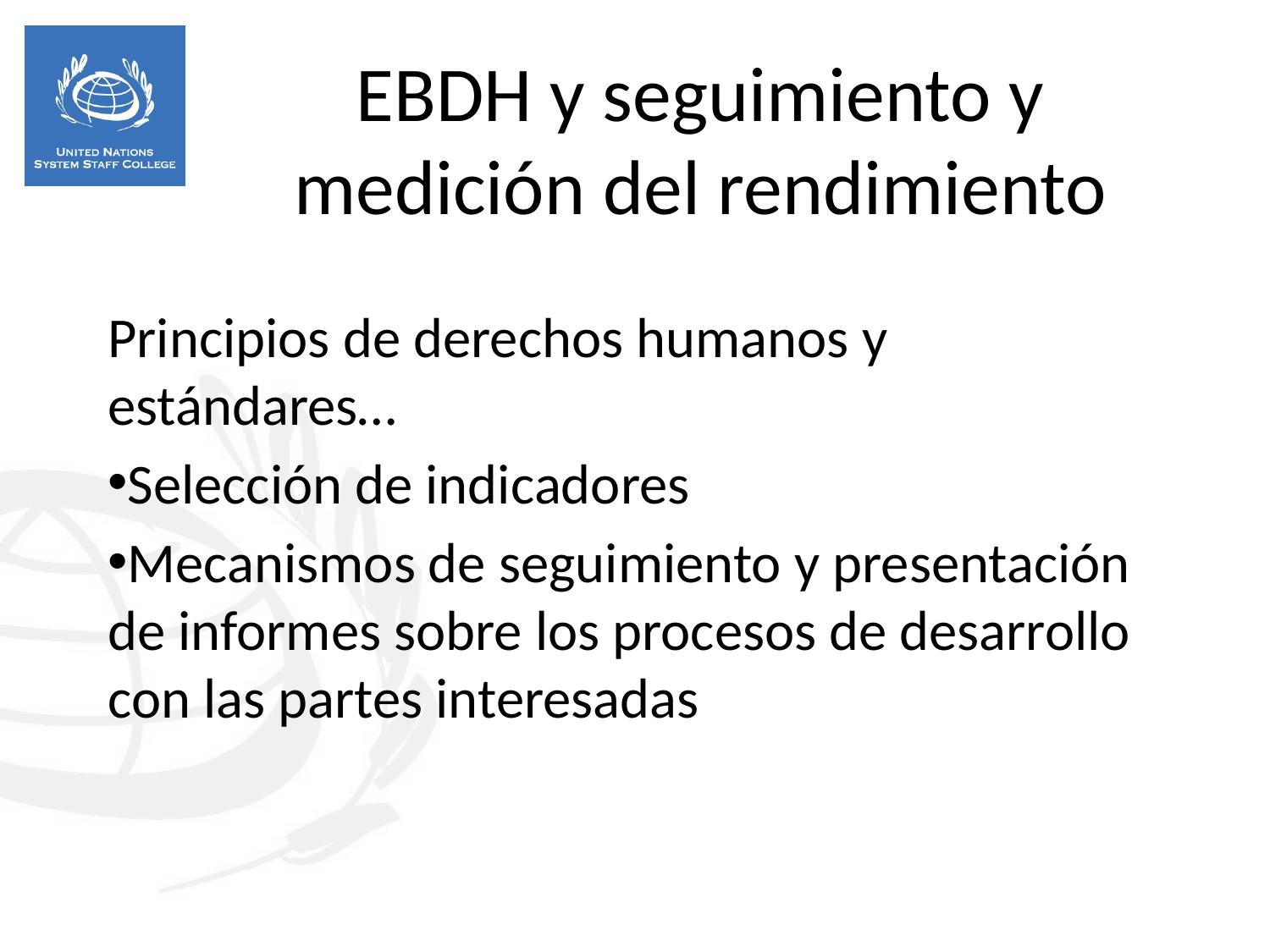

EBDH y seguimiento y medición del rendimiento
Principios de derechos humanos y  estándares…
Selección de indicadores
Mecanismos de seguimiento y presentación de informes sobre los procesos de desarrollo con las partes interesadas